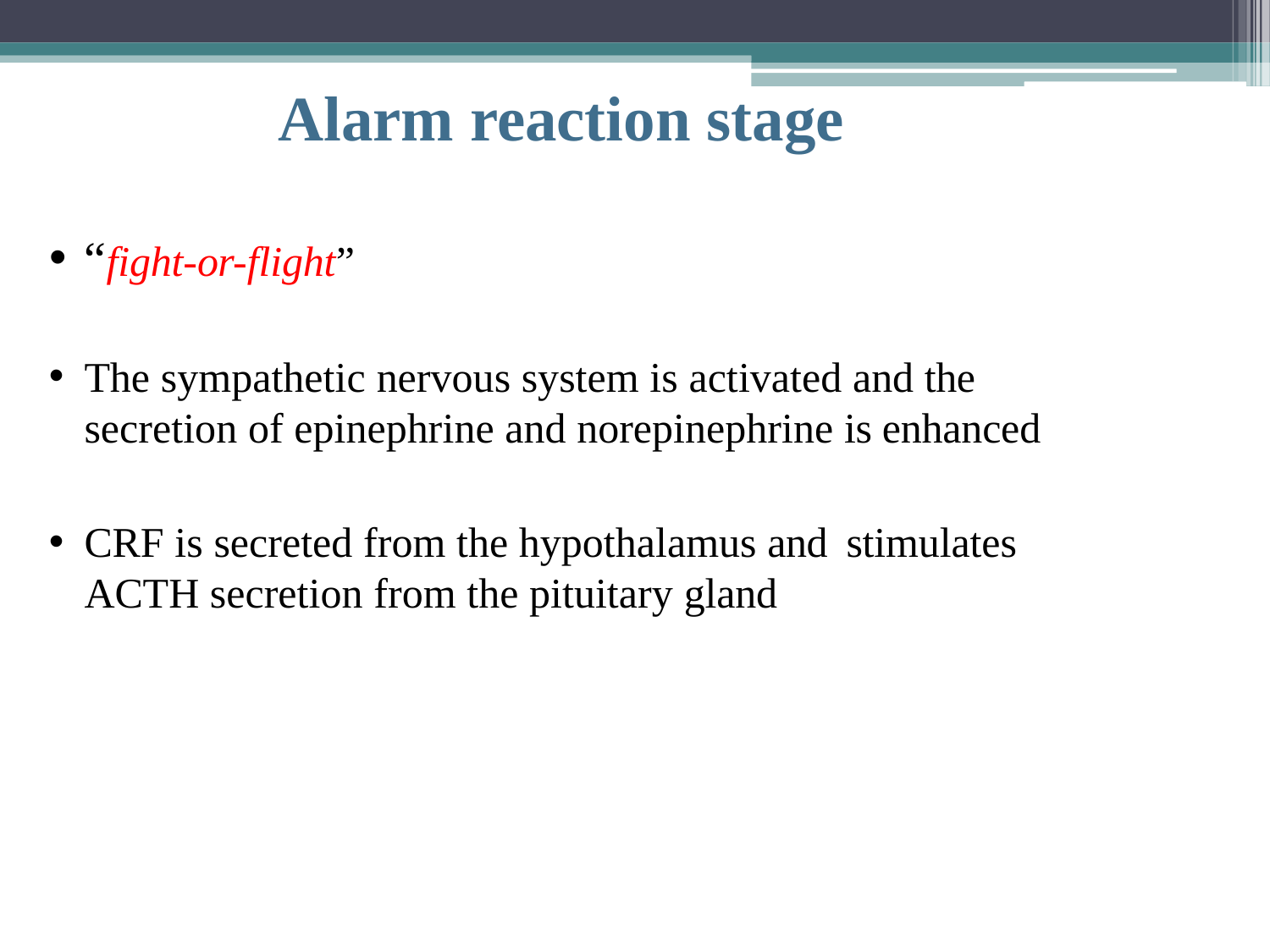

# Alarm reaction stage
“fight-or-flight”

The sympathetic nervous system is activated and the 	secretion of epinephrine and norepinephrine is enhanced

CRF is secreted from the hypothalamus and 	stimulates ACTH secretion from the pituitary gland